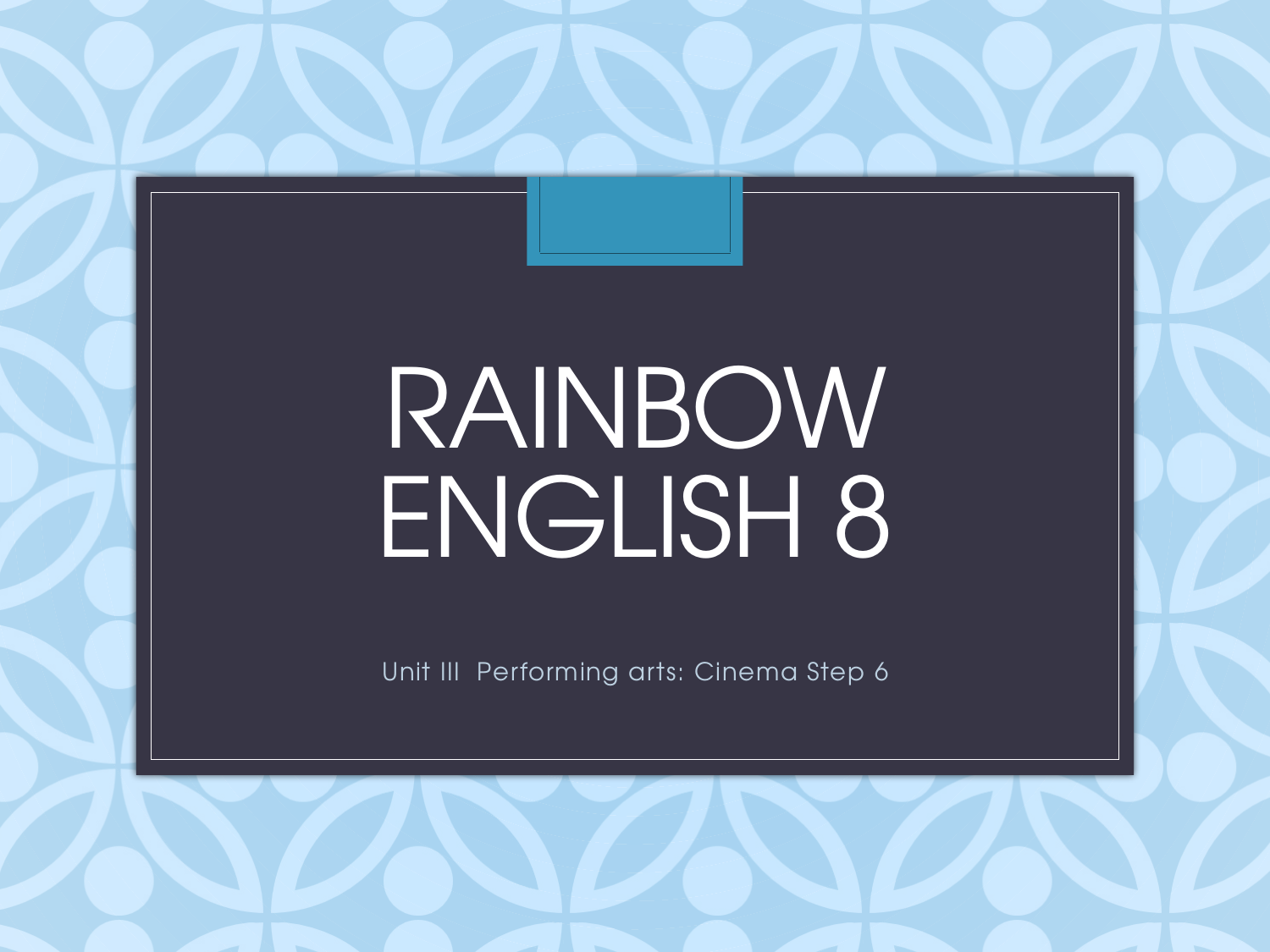

# Rainbow English 8
Unit III  Performing arts: Cinema Step 6